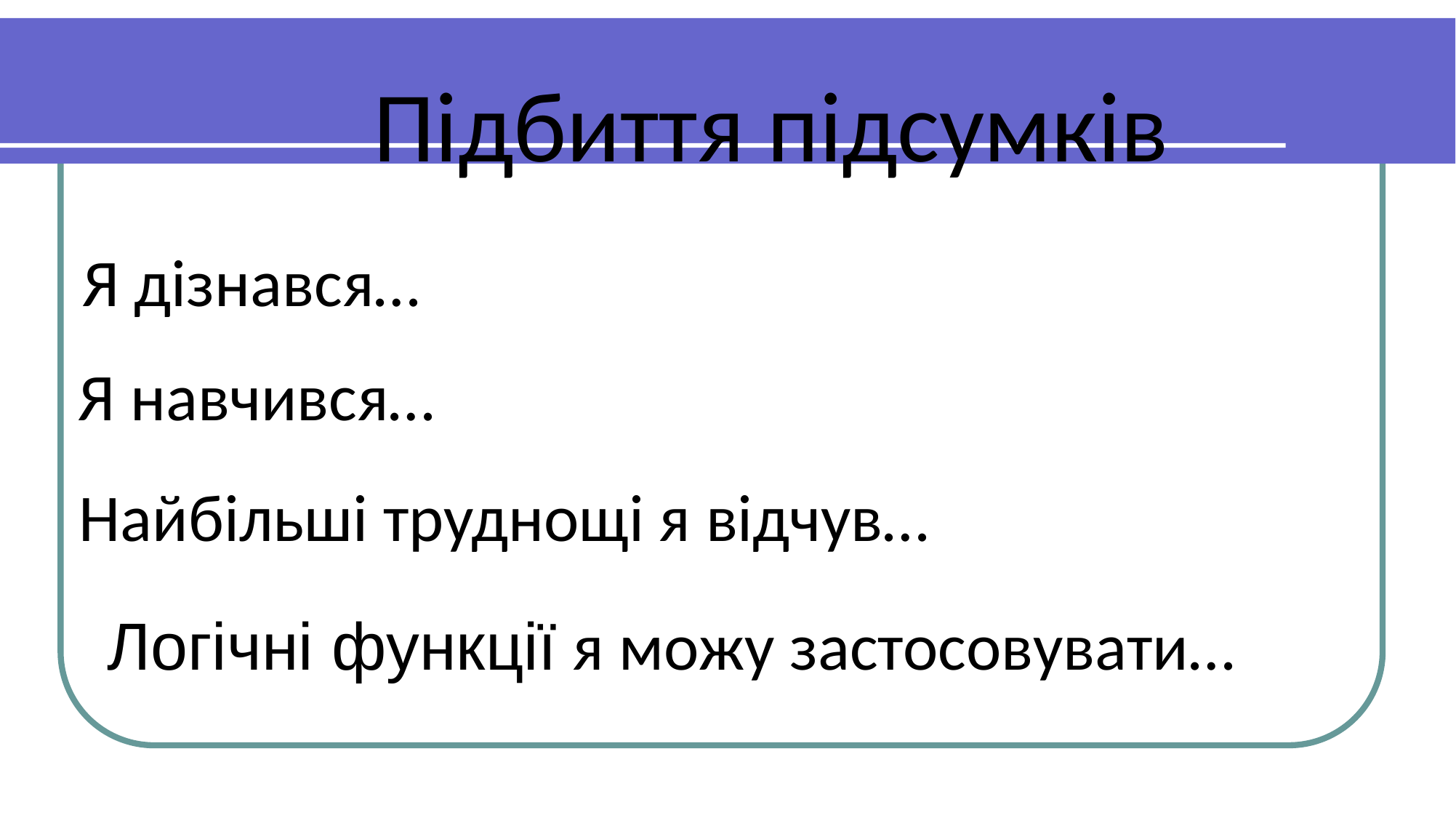

Підбиття підсумків
Я дізнався…
Я навчився…
Найбільші труднощі я відчув…
Логічні функції я можу застосовувати…